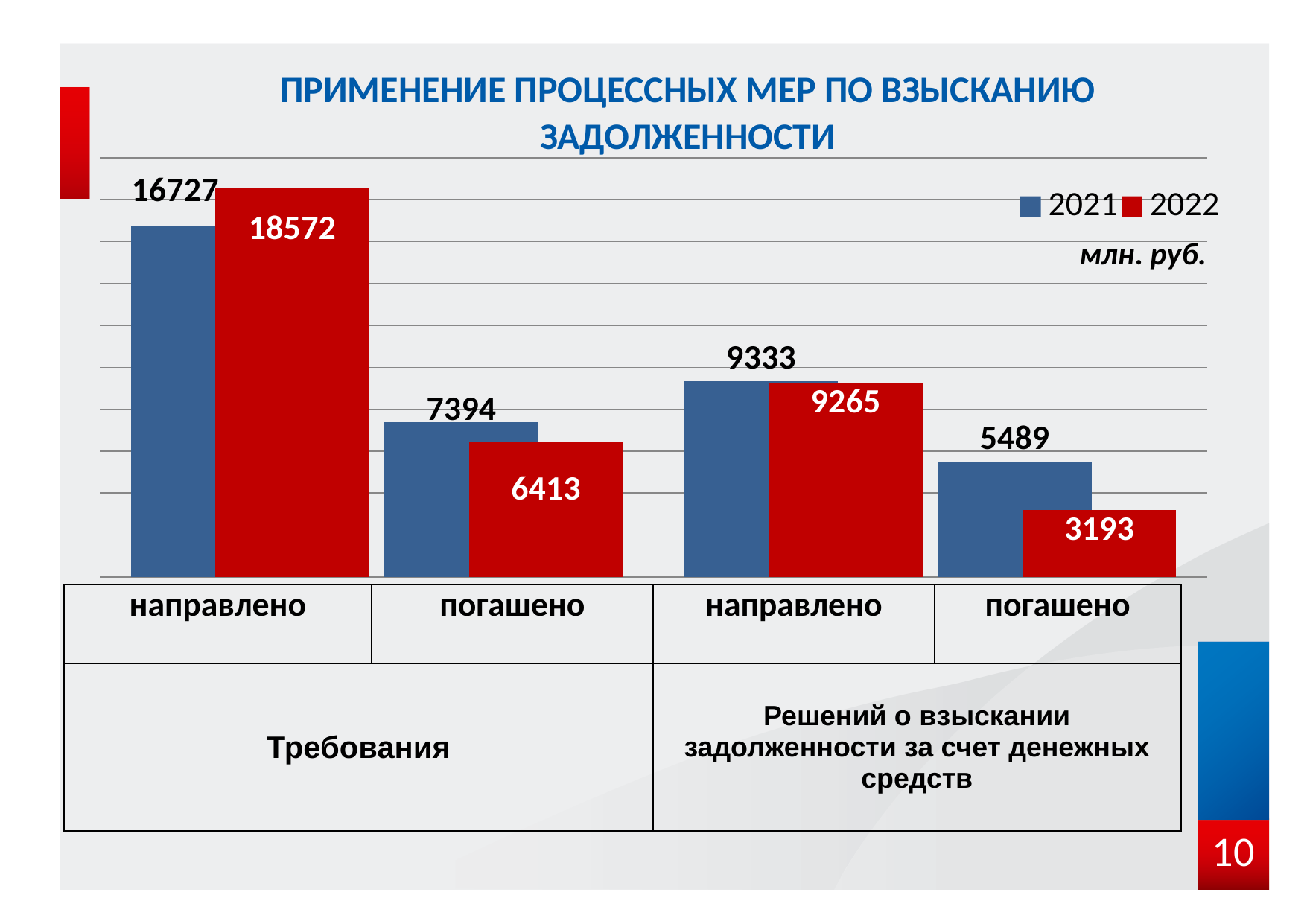

# Применение процессных мер по взысканию задолженности

### Chart

| Category | 2021 | 2022 | Поступило 20212 | Столбец2 | Столбец3 |
|---|---|---|---|---|---|
| Требования | 16727.0 | 18572.0 | None | 7394.0 | 6413.0 |
| Решений о взыскании задолженности за счет денежных средств | 9333.0 | 9265.0 | None | 5489.0 | 3193.0 |
| направлено | погашено | направлено | погашено |
| --- | --- | --- | --- |
| Требования |  | Решений о взыскании задолженности за счет денежных средств |  |
10